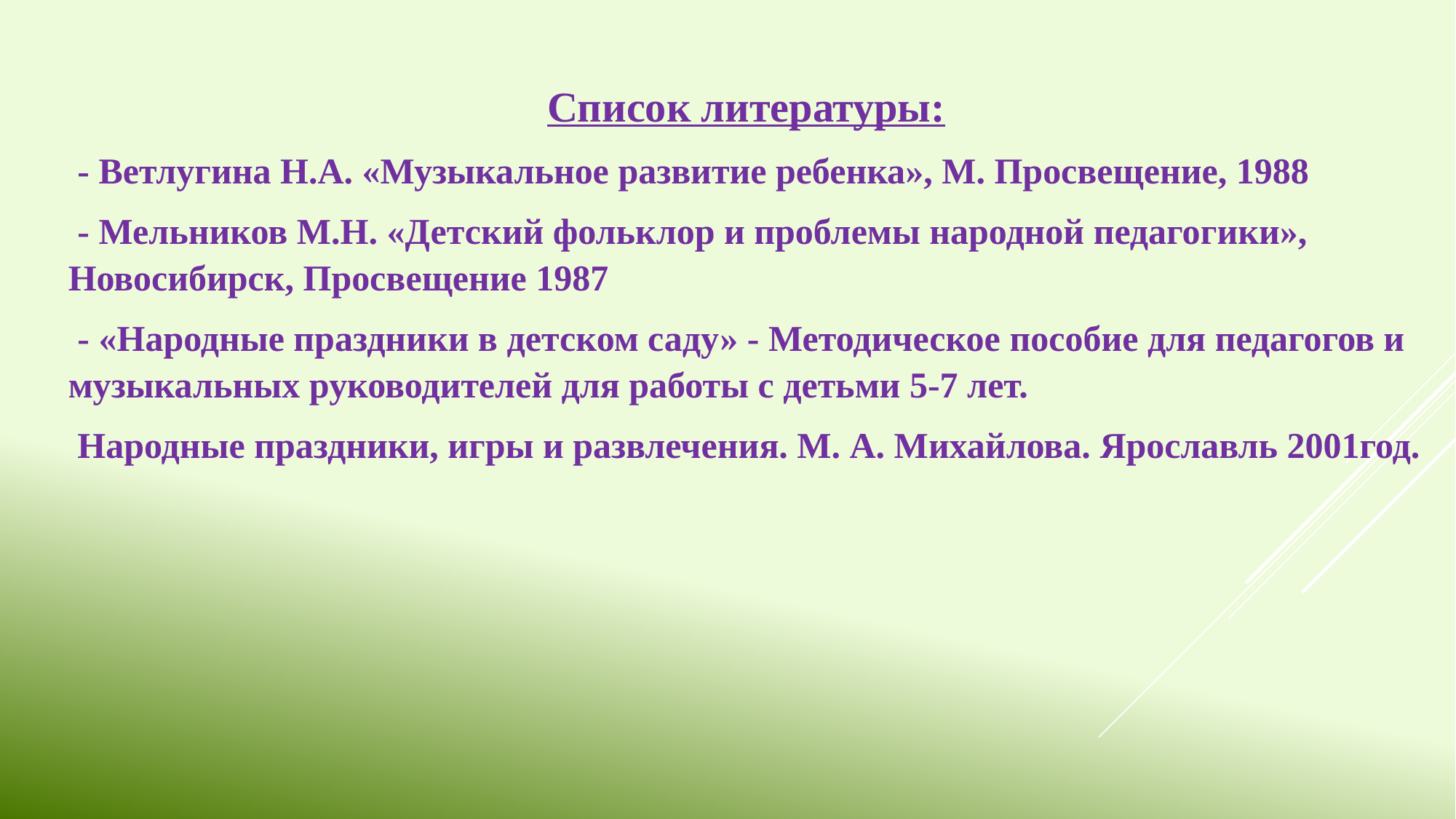

Список литературы:
 - Ветлугина Н.А. «Музыкальное развитие ребенка», М. Просвещение, 1988
 - Мельников М.Н. «Детский фольклор и проблемы народной педагогики», Новосибирск, Просвещение 1987
 - «Народные праздники в детском саду» - Методическое пособие для педагогов и музыкальных руководителей для работы с детьми 5-7 лет.
 Народные праздники, игры и развлечения. М. А. Михайлова. Ярославль 2001год.